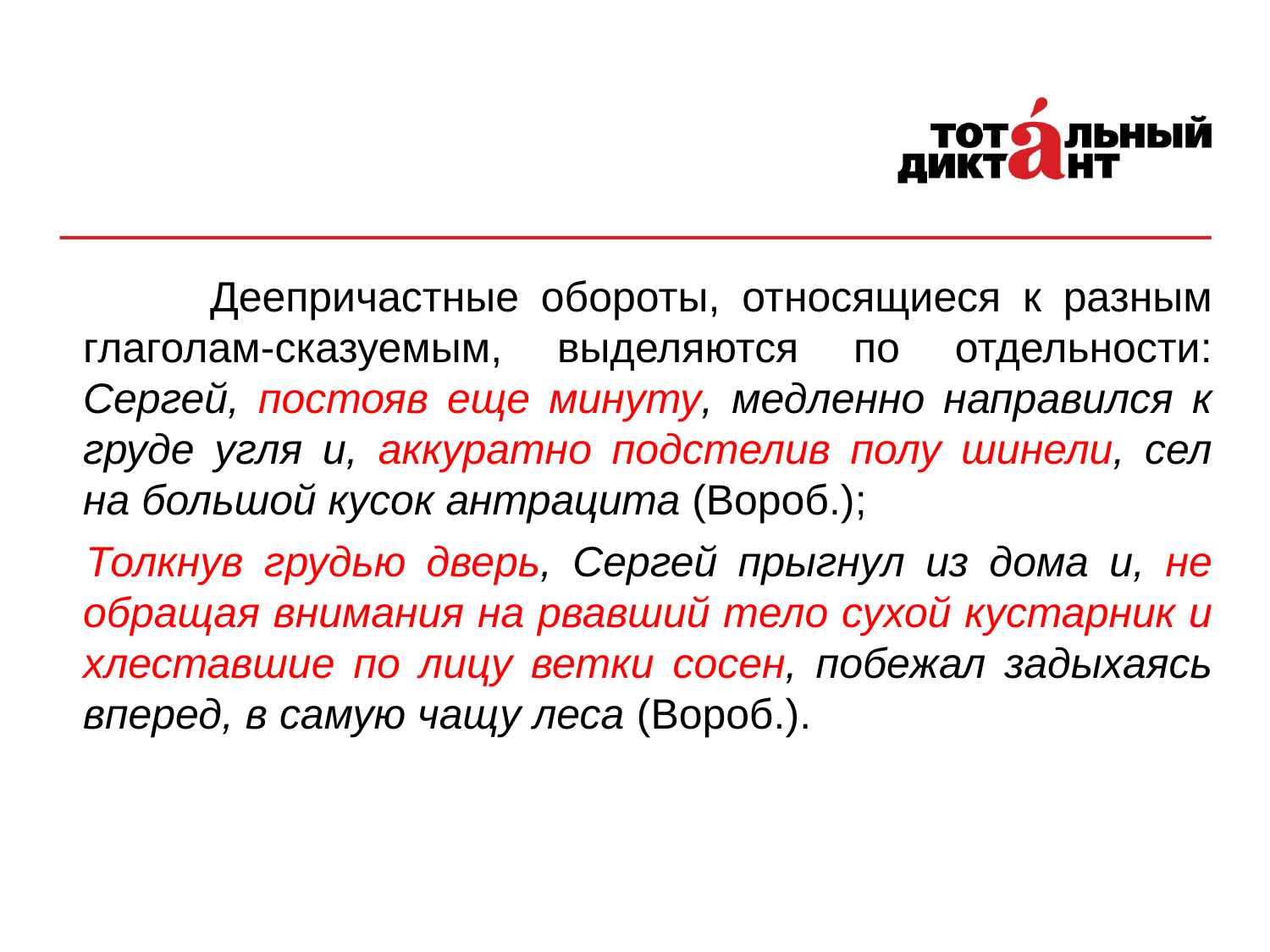

Деепричастные обороты, относящиеся к разным глаголам-сказуемым, выделяются по отдельности: Сергей, постояв еще минуту, медленно направился к груде угля и, аккуратно подстелив полу шинели, сел на большой кусок антрацита (Вороб.);
Толкнув грудью дверь, Сергей прыгнул из дома и, не обращая внимания на рвавший тело сухой кустарник и хлеставшие по лицу ветки сосен, побежал задыхаясь вперед, в самую чащу леса (Вороб.).